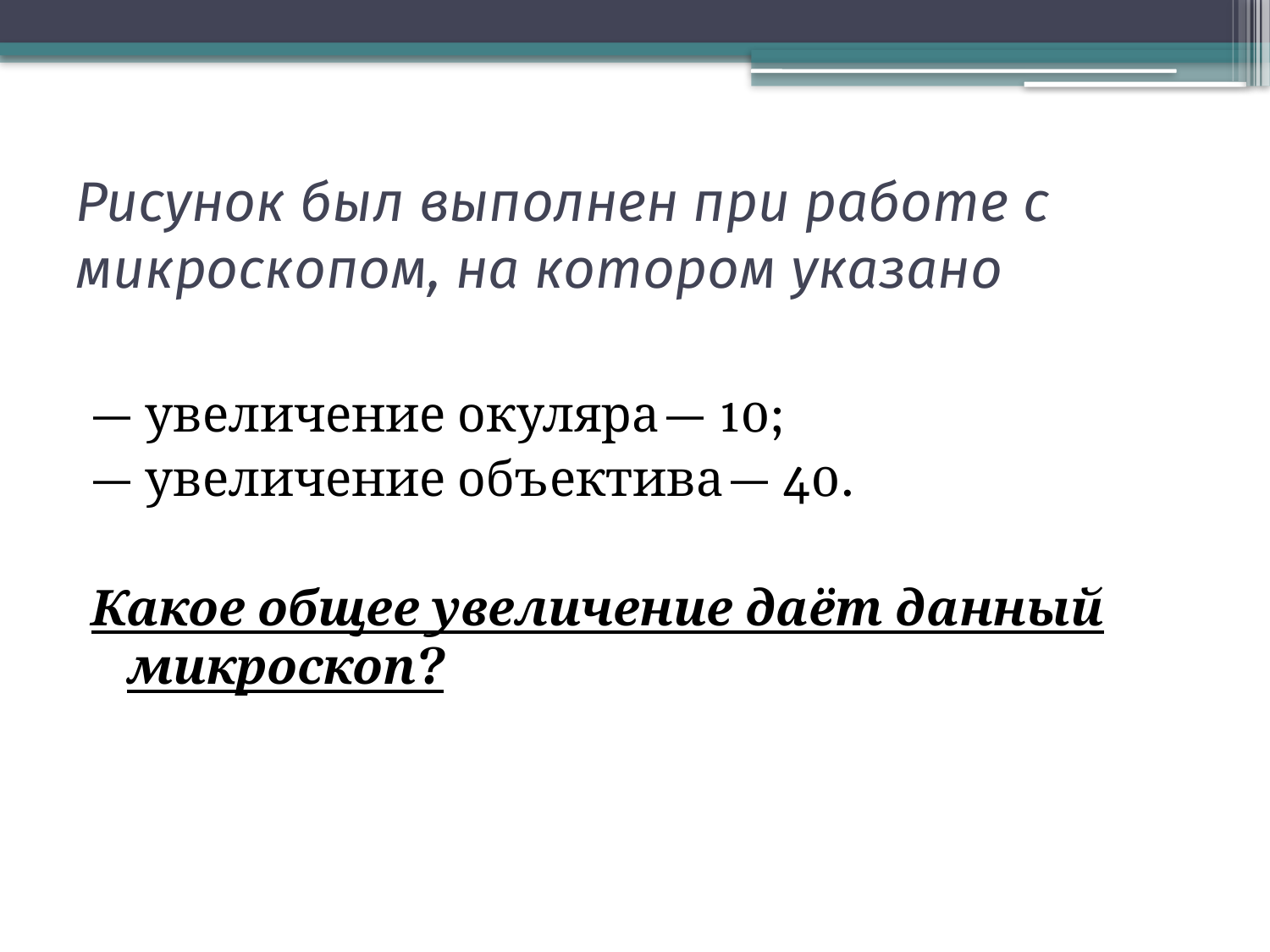

# Рисунок был выполнен при работе с микроскопом, на котором указано

— увеличение окуляра  — 10;
— увеличение объектива  — 40.

Какое общее увеличение даёт данный микроскоп?